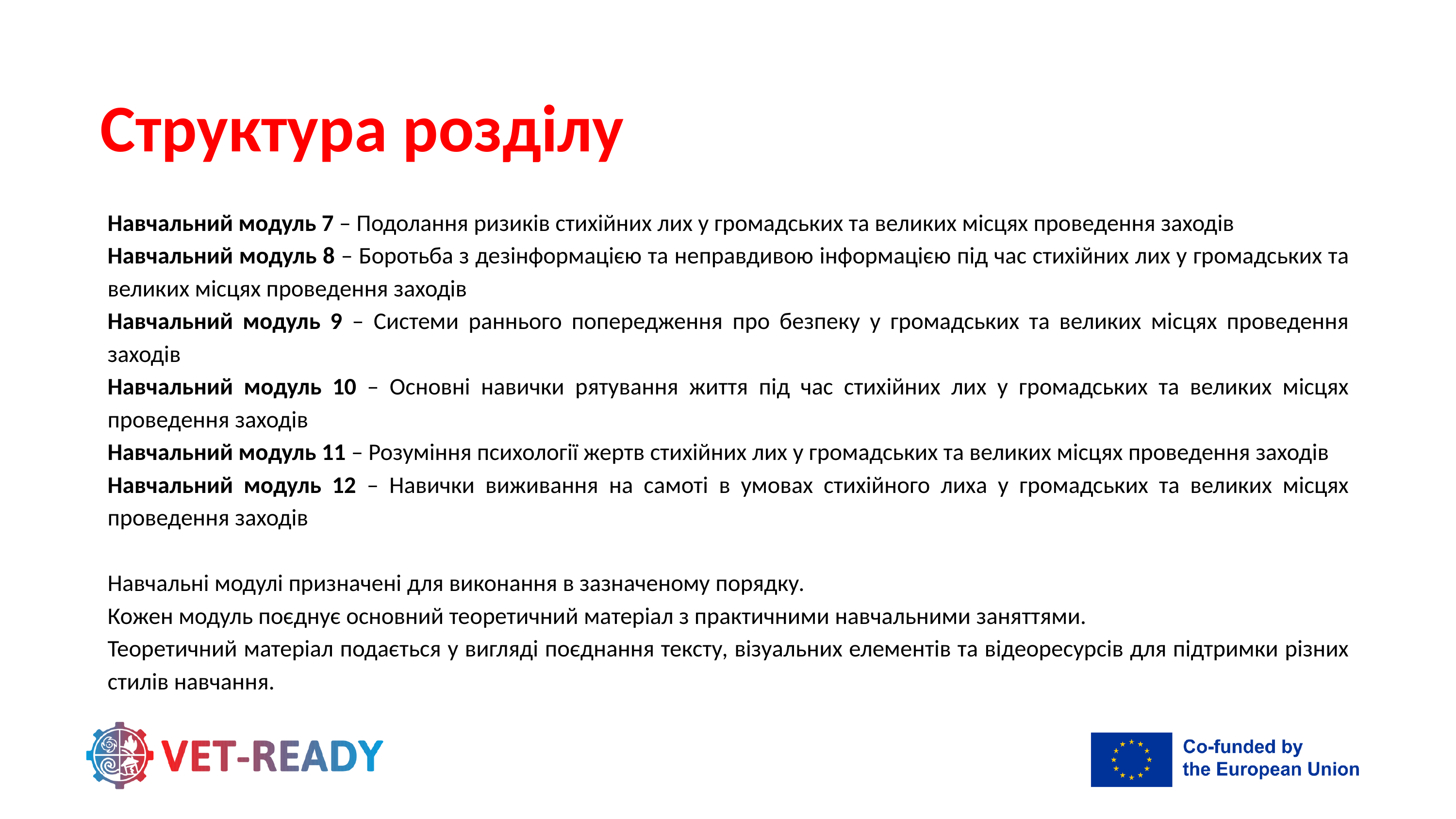

Структура розділу
Навчальний модуль 7 – Подолання ризиків стихійних лих у громадських та великих місцях проведення заходів
Навчальний модуль 8 – Боротьба з дезінформацією та неправдивою інформацією під час стихійних лих у громадських та великих місцях проведення заходів
Навчальний модуль 9 – Системи раннього попередження про безпеку у громадських та великих місцях проведення заходів
Навчальний модуль 10 – Основні навички рятування життя під час стихійних лих у громадських та великих місцях проведення заходів
Навчальний модуль 11 – Розуміння психології жертв стихійних лих у громадських та великих місцях проведення заходів
Навчальний модуль 12 – Навички виживання на самоті в умовах стихійного лиха у громадських та великих місцях проведення заходів

Навчальні модулі призначені для виконання в зазначеному порядку.
Кожен модуль поєднує основний теоретичний матеріал з практичними навчальними заняттями.
Теоретичний матеріал подається у вигляді поєднання тексту, візуальних елементів та відеоресурсів для підтримки різних стилів навчання.